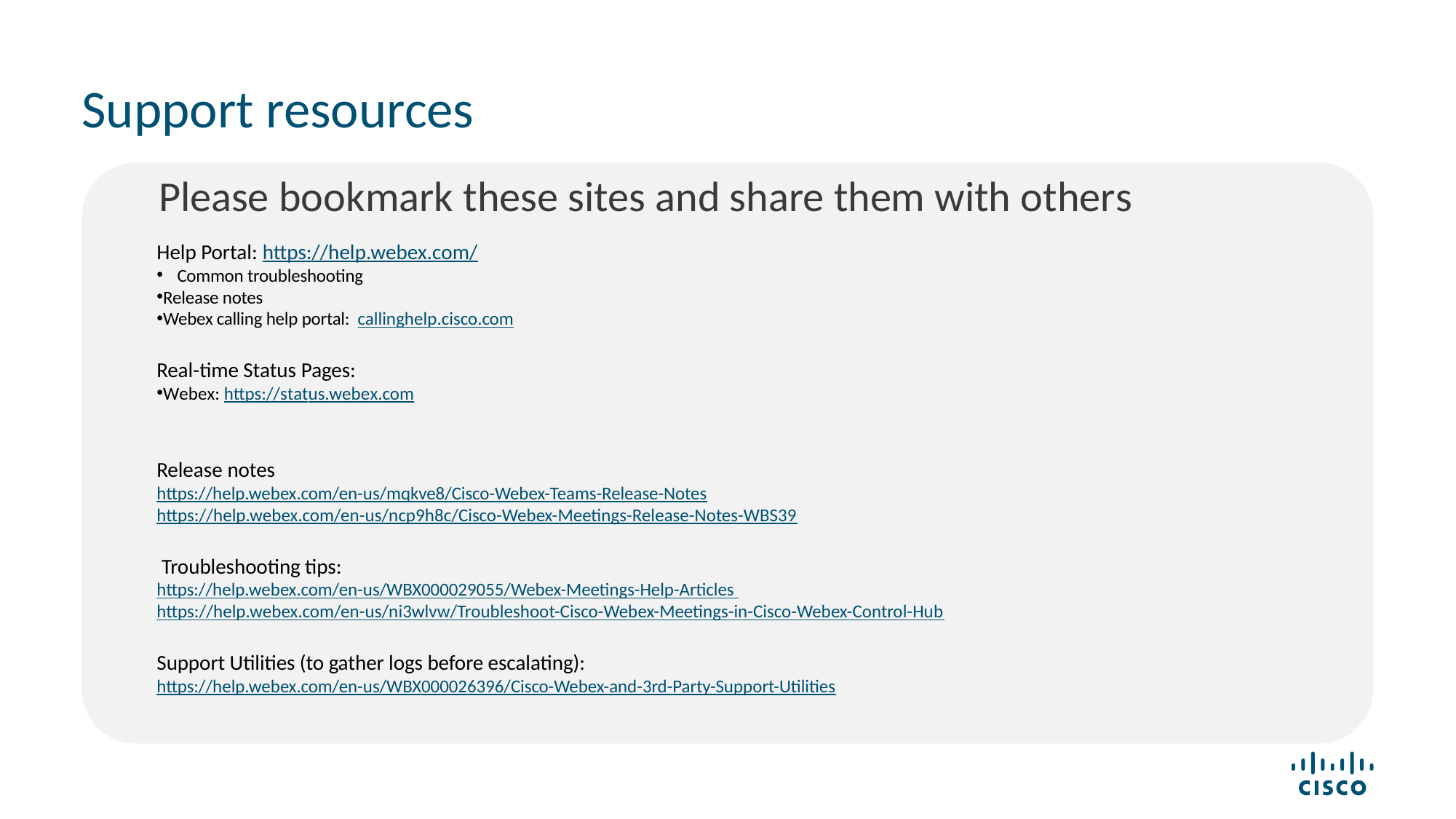

# Support resources

Please bookmark these sites and share them with others
Help Portal: https://help.webex.com/
Common troubleshooting
Release notes
Webex calling help portal:  callinghelp.cisco.com
Real-time Status Pages:
Webex: https://status.webex.com

Release notes
https://help.webex.com/en-us/mqkve8/Cisco-Webex-Teams-Release-Notes
https://help.webex.com/en-us/ncp9h8c/Cisco-Webex-Meetings-Release-Notes-WBS39
 Troubleshooting tips:
https://help.webex.com/en-us/WBX000029055/Webex-Meetings-Help-Articles
https://help.webex.com/en-us/ni3wlvw/Troubleshoot-Cisco-Webex-Meetings-in-Cisco-Webex-Control-Hub
Support Utilities (to gather logs before escalating):
https://help.webex.com/en-us/WBX000026396/Cisco-Webex-and-3rd-Party-Support-Utilities